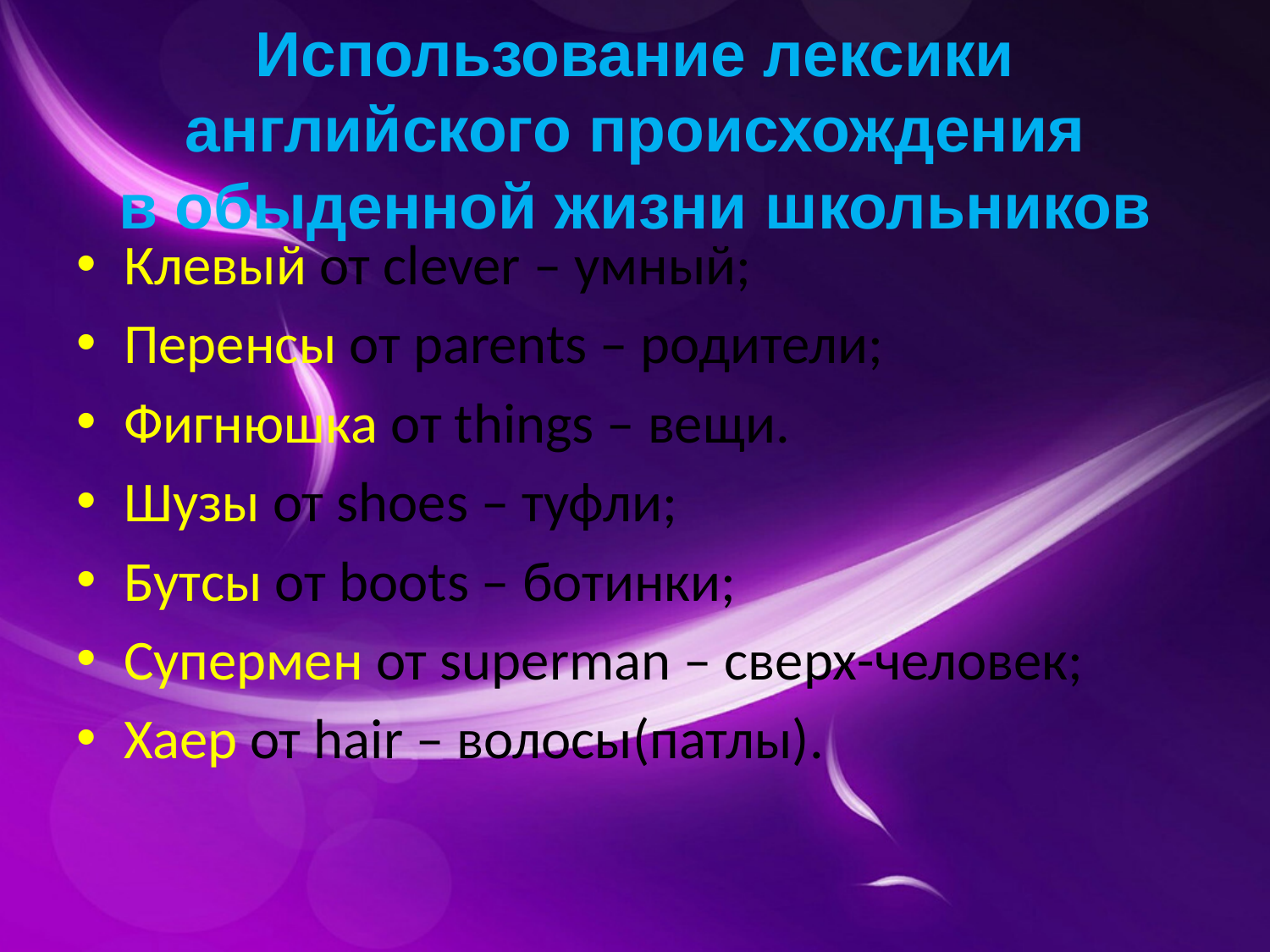

# Использование лексики английского происхождения в обыденной жизни школьников
Клевый от clever – умный;
Перенсы от parents – родители;
Фигнюшка от things – вещи.
Шузы от shoes – туфли;
Бутсы от boots – ботинки;
Супермен от superman – сверх-человек;
Хаер от hair – волосы(патлы).